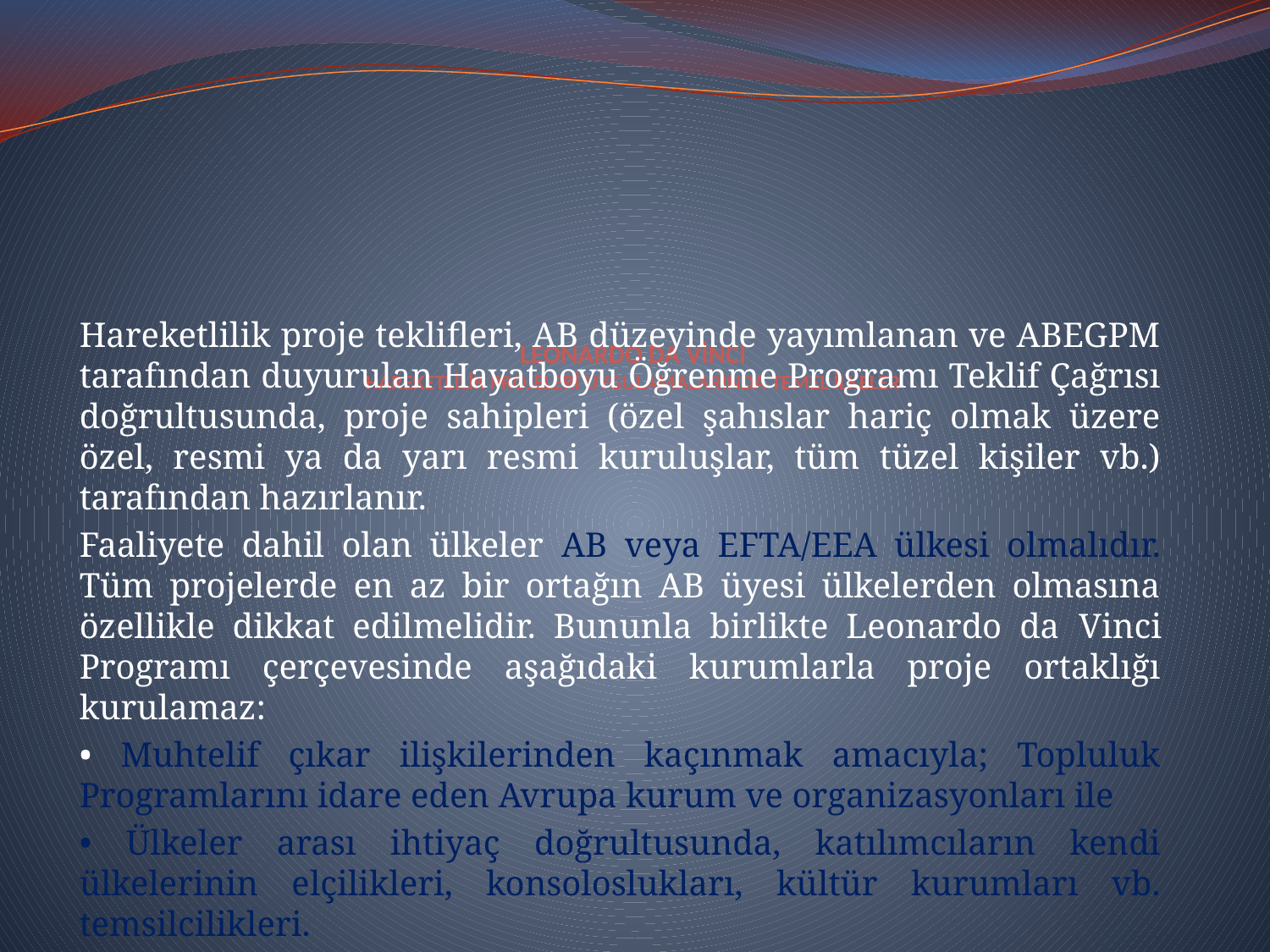

# LEONARDO DA VİNCİ HAREKETLİLİK PROJELERİ UYGULAMALARINDA TEMEL İLKELER
Hareketlilik proje teklifleri, AB düzeyinde yayımlanan ve ABEGPM tarafından duyurulan Hayatboyu Öğrenme Programı Teklif Çağrısı doğrultusunda, proje sahipleri (özel şahıslar hariç olmak üzere özel, resmi ya da yarı resmi kuruluşlar, tüm tüzel kişiler vb.) tarafından hazırlanır.
Faaliyete dahil olan ülkeler AB veya EFTA/EEA ülkesi olmalıdır. Tüm projelerde en az bir ortağın AB üyesi ülkelerden olmasına özellikle dikkat edilmelidir. Bununla birlikte Leonardo da Vinci Programı çerçevesinde aşağıdaki kurumlarla proje ortaklığı kurulamaz:
• Muhtelif çıkar ilişkilerinden kaçınmak amacıyla; Topluluk Programlarını idare eden Avrupa kurum ve organizasyonları ile
• Ülkeler arası ihtiyaç doğrultusunda, katılımcıların kendi ülkelerinin elçilikleri, konsoloslukları, kültür kurumları vb. temsilcilikleri.